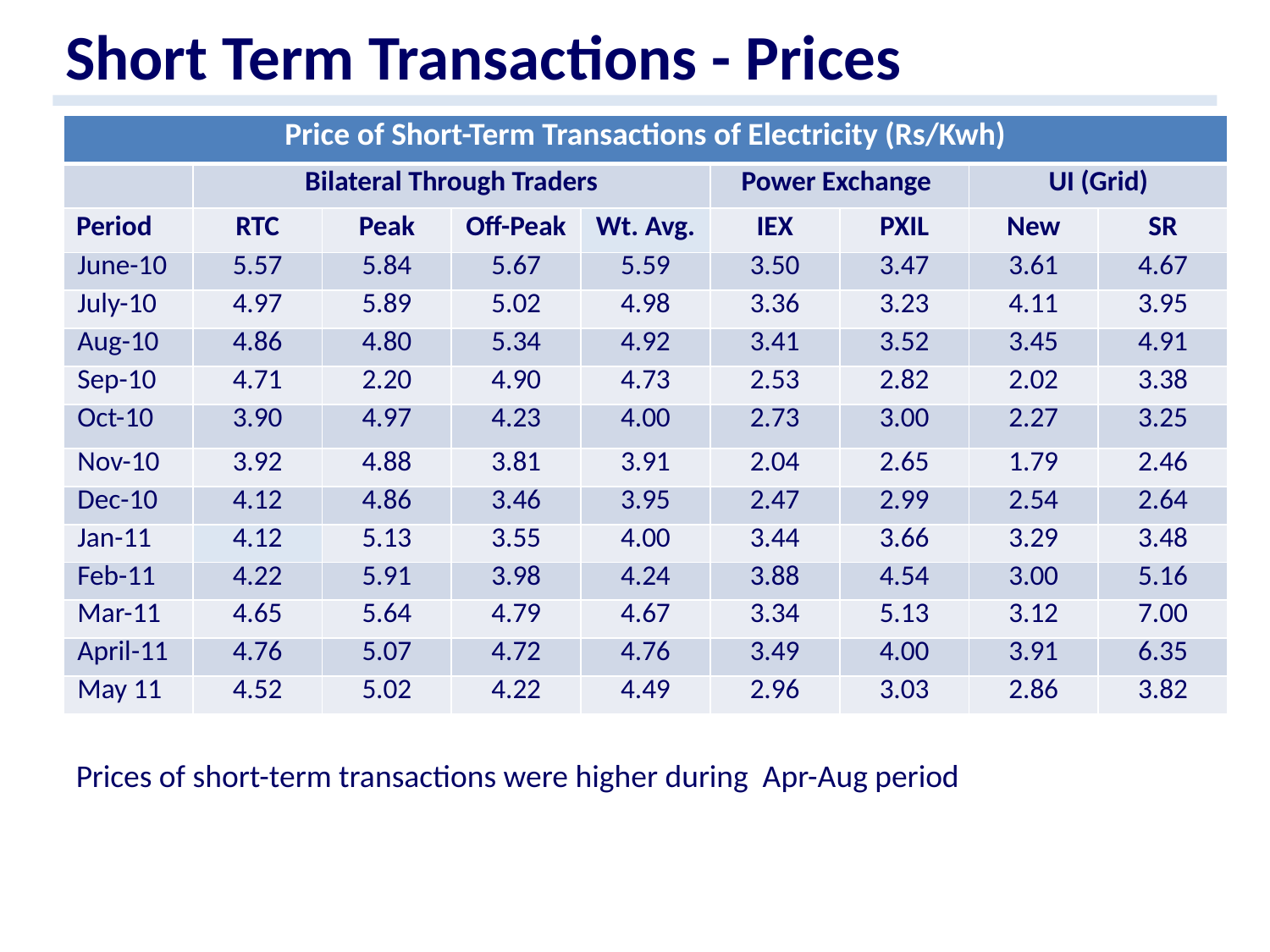

Short Term Transactions - Prices

| Price of Short-Term Transactions of Electricity (Rs/Kwh) |  |  |  |  |  |  |  |  |
| --- | --- | --- | --- | --- | --- | --- | --- | --- |
|  | Bilateral Through Traders |  |  |  | Power Exchange |  | UI (Grid) |  |
| Period | RTC | Peak | Off-Peak | Wt. Avg. | IEX | PXIL | New | SR |
| June-10 | 5.57 | 5.84 | 5.67 | 5.59 | 3.50 | 3.47 | 3.61 | 4.67 |
| July-10 | 4.97 | 5.89 | 5.02 | 4.98 | 3.36 | 3.23 | 4.11 | 3.95 |
| Aug-10 | 4.86 | 4.80 | 5.34 | 4.92 | 3.41 | 3.52 | 3.45 | 4.91 |
| Sep-10 | 4.71 | 2.20 | 4.90 | 4.73 | 2.53 | 2.82 | 2.02 | 3.38 |
| Oct-10 | 3.90 | 4.97 | 4.23 | 4.00 | 2.73 | 3.00 | 2.27 | 3.25 |
| Nov-10 | 3.92 | 4.88 | 3.81 | 3.91 | 2.04 | 2.65 | 1.79 | 2.46 |
| Dec-10 | 4.12 | 4.86 | 3.46 | 3.95 | 2.47 | 2.99 | 2.54 | 2.64 |
| Jan-11 | 4.12 | 5.13 | 3.55 | 4.00 | 3.44 | 3.66 | 3.29 | 3.48 |
| Feb-11 | 4.22 | 5.91 | 3.98 | 4.24 | 3.88 | 4.54 | 3.00 | 5.16 |
| Mar-11 | 4.65 | 5.64 | 4.79 | 4.67 | 3.34 | 5.13 | 3.12 | 7.00 |
| April-11 | 4.76 | 5.07 | 4.72 | 4.76 | 3.49 | 4.00 | 3.91 | 6.35 |
| May 11 | 4.52 | 5.02 | 4.22 | 4.49 | 2.96 | 3.03 | 2.86 | 3.82 |
Prices of short-term transactions were higher during  Apr-Aug period